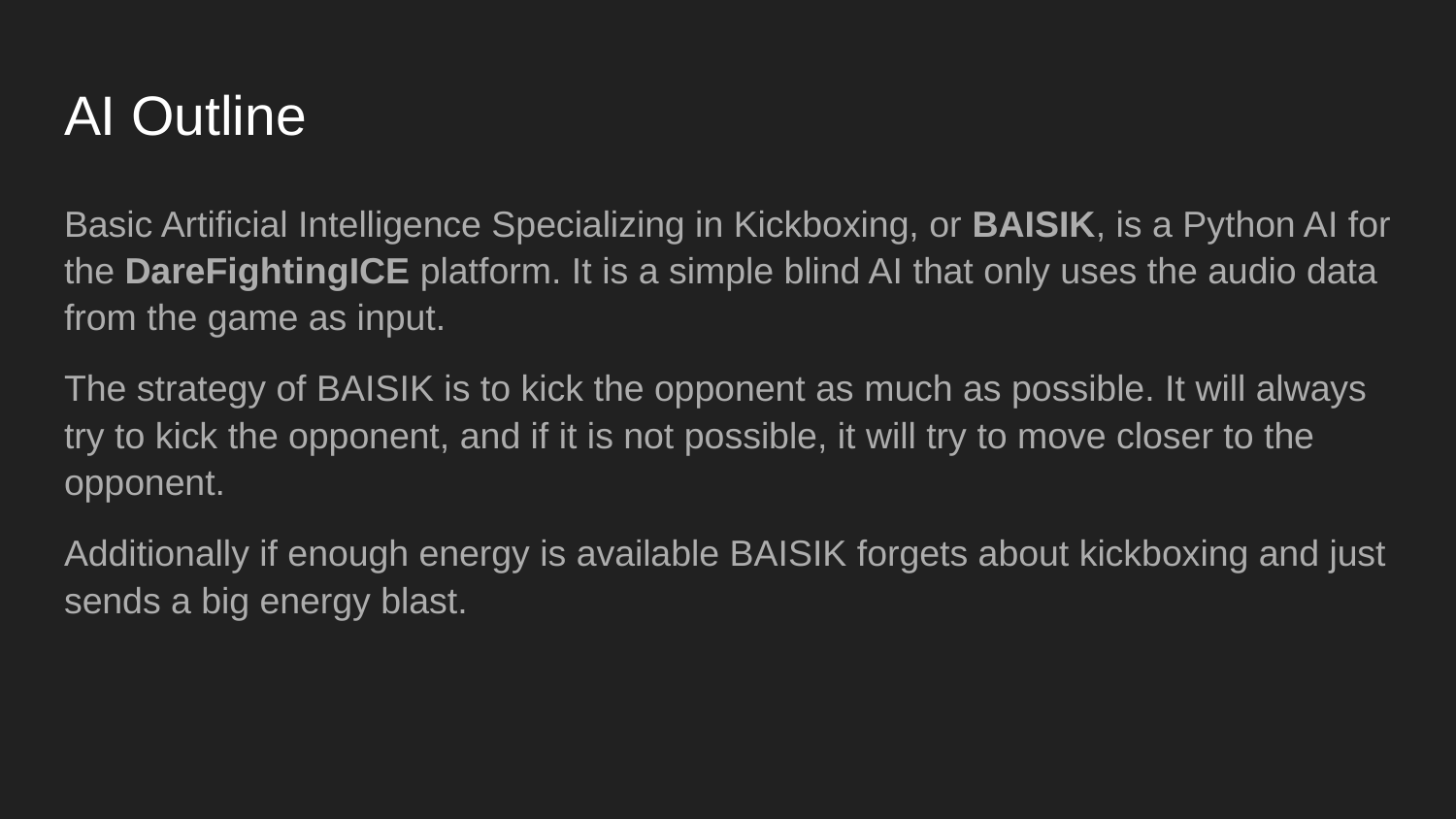

# AI Outline
Basic Artificial Intelligence Specializing in Kickboxing, or BAISIK, is a Python AI for the DareFightingICE platform. It is a simple blind AI that only uses the audio data from the game as input.
The strategy of BAISIK is to kick the opponent as much as possible. It will always try to kick the opponent, and if it is not possible, it will try to move closer to the opponent.
Additionally if enough energy is available BAISIK forgets about kickboxing and just sends a big energy blast.